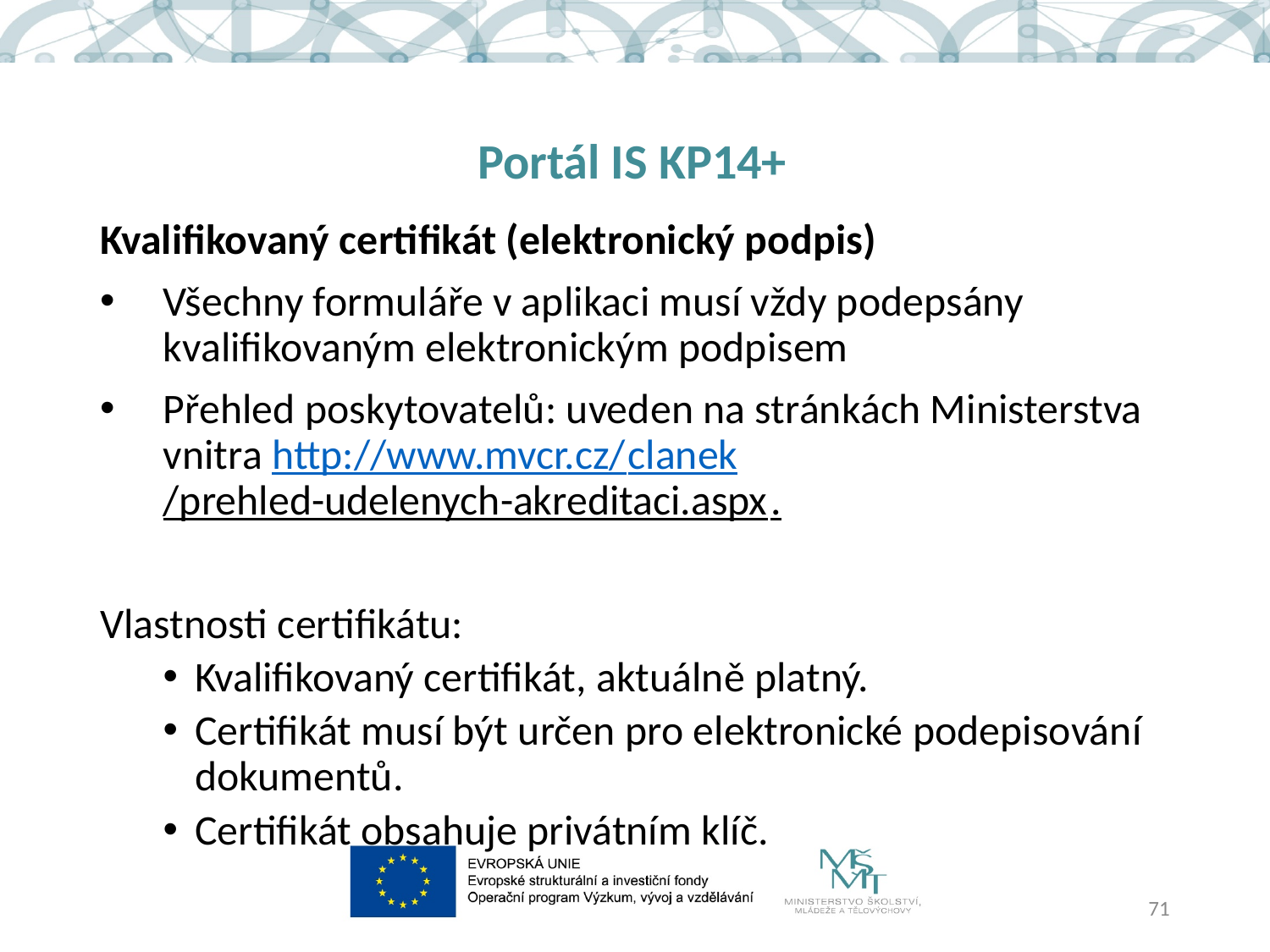

# Portál IS KP14+
Kvalifikovaný certifikát (elektronický podpis)
Všechny formuláře v aplikaci musí vždy podepsány kvalifikovaným elektronickým podpisem
Přehled poskytovatelů: uveden na stránkách Ministerstva vnitra http://www.mvcr.cz/clanek/prehled-udelenych-akreditaci.aspx.

Vlastnosti certifikátu:
Kvalifikovaný certifikát, aktuálně platný.
Certifikát musí být určen pro elektronické podepisování dokumentů.
Certifikát obsahuje privátním klíč.

71